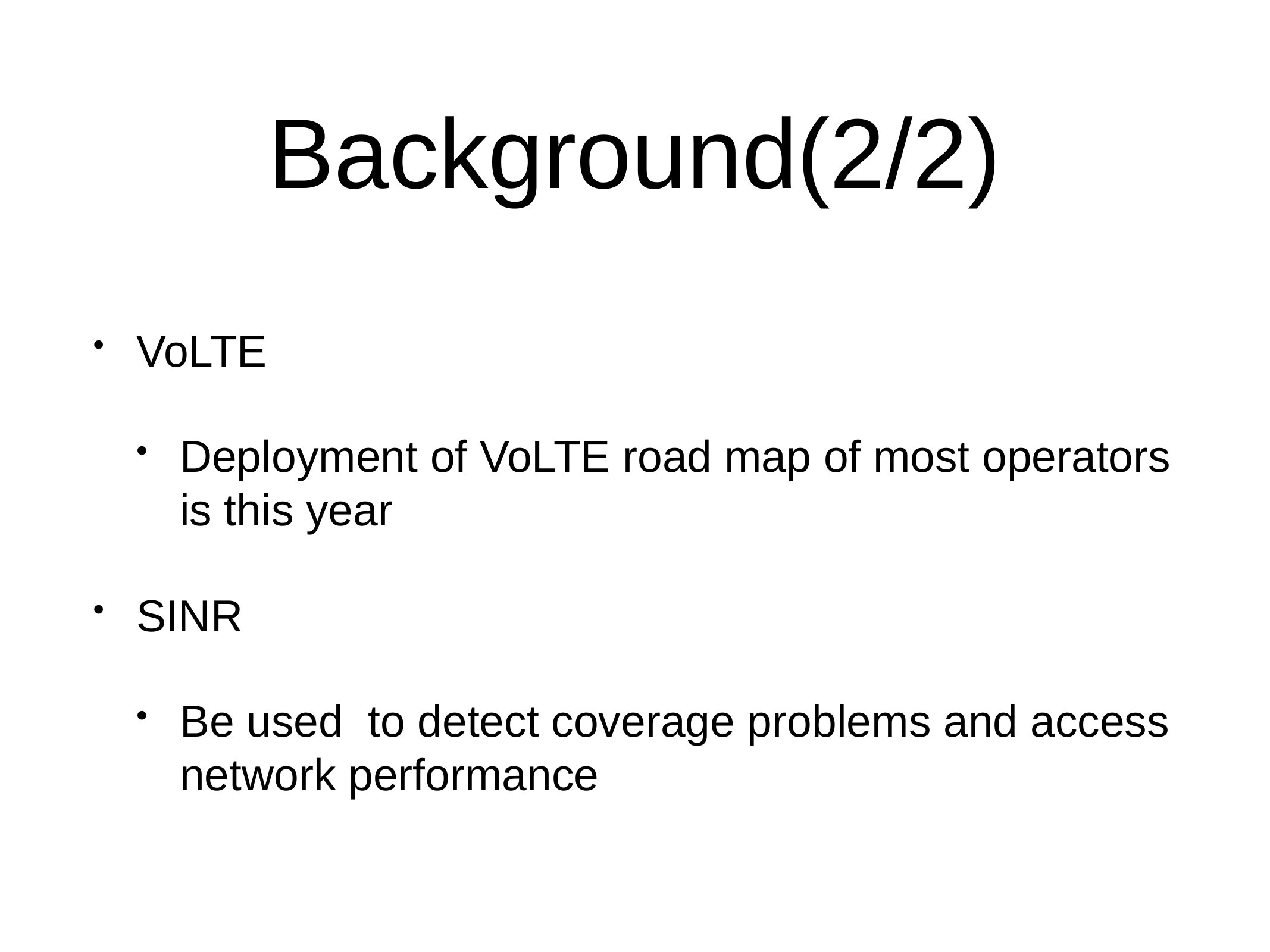

# Background(2/2)
VoLTE
Deployment of VoLTE road map of most operators is this year
SINR
Be used  to detect coverage problems and access network performance